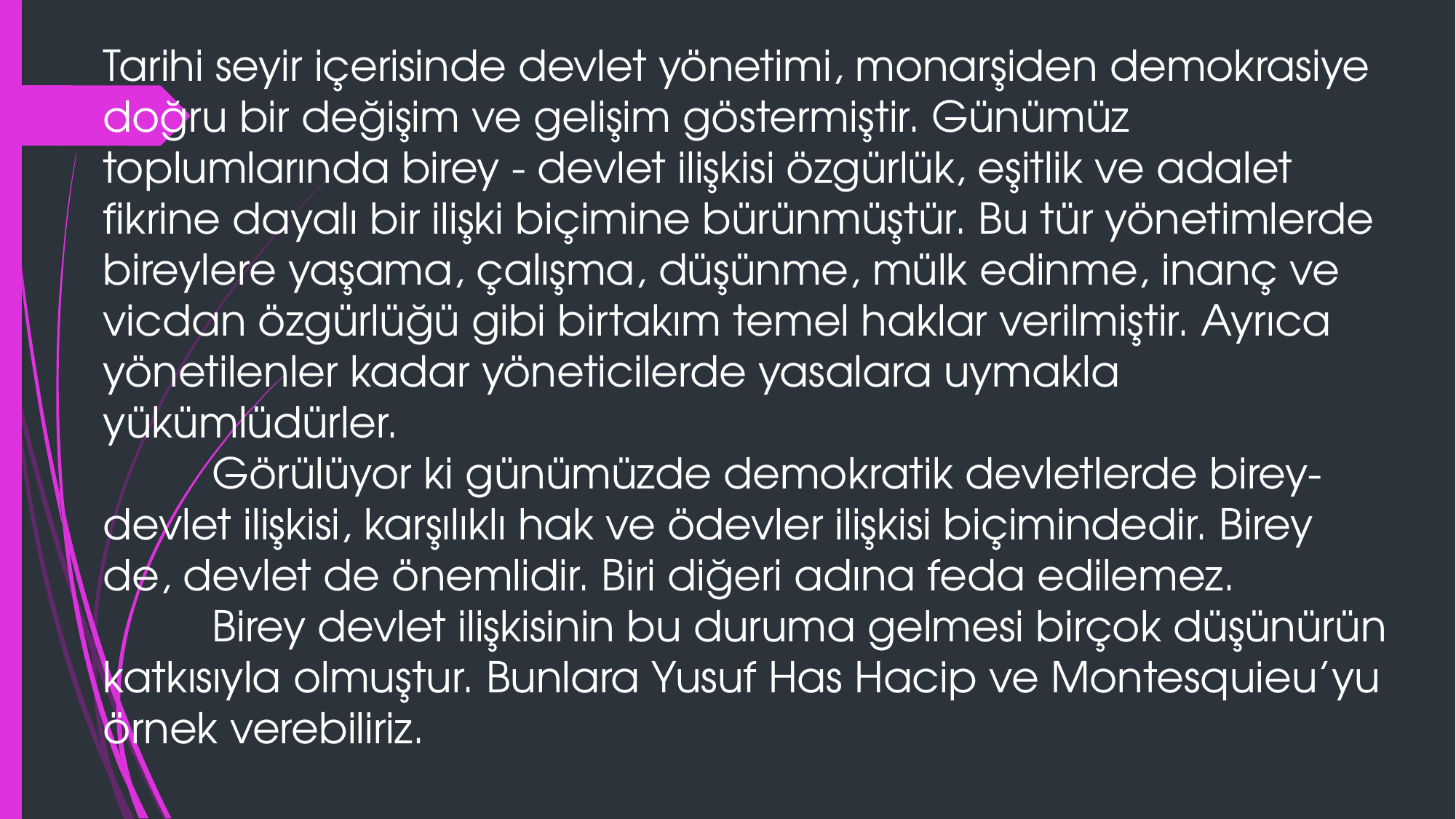

Tarihi seyir içerisinde devlet yönetimi, monarşiden demokrasiye doğru bir değişim ve gelişim göstermiştir. Günümüz toplumlarında birey - devlet ilişkisi özgürlük, eşitlik ve adalet fikrine dayalı bir ilişki biçimine bürünmüştür. Bu tür yönetimlerde bireylere yaşama, çalışma, düşünme, mülk edinme, inanç ve vicdan özgürlüğü gibi birtakım temel haklar verilmiştir. Ayrıca yönetilenler kadar yöneticilerde yasalara uymakla yükümlüdürler.
	Görülüyor ki günümüzde demokratik devletlerde birey- devlet ilişkisi, karşılıklı hak ve ödevler ilişkisi biçimindedir. Birey de, devlet de önemlidir. Biri diğeri adına feda edilemez.
	Birey devlet ilişkisinin bu duruma gelmesi birçok düşünürün katkısıyla olmuştur. Bunlara Yusuf Has Hacip ve Montesquieu’yu örnek verebiliriz.